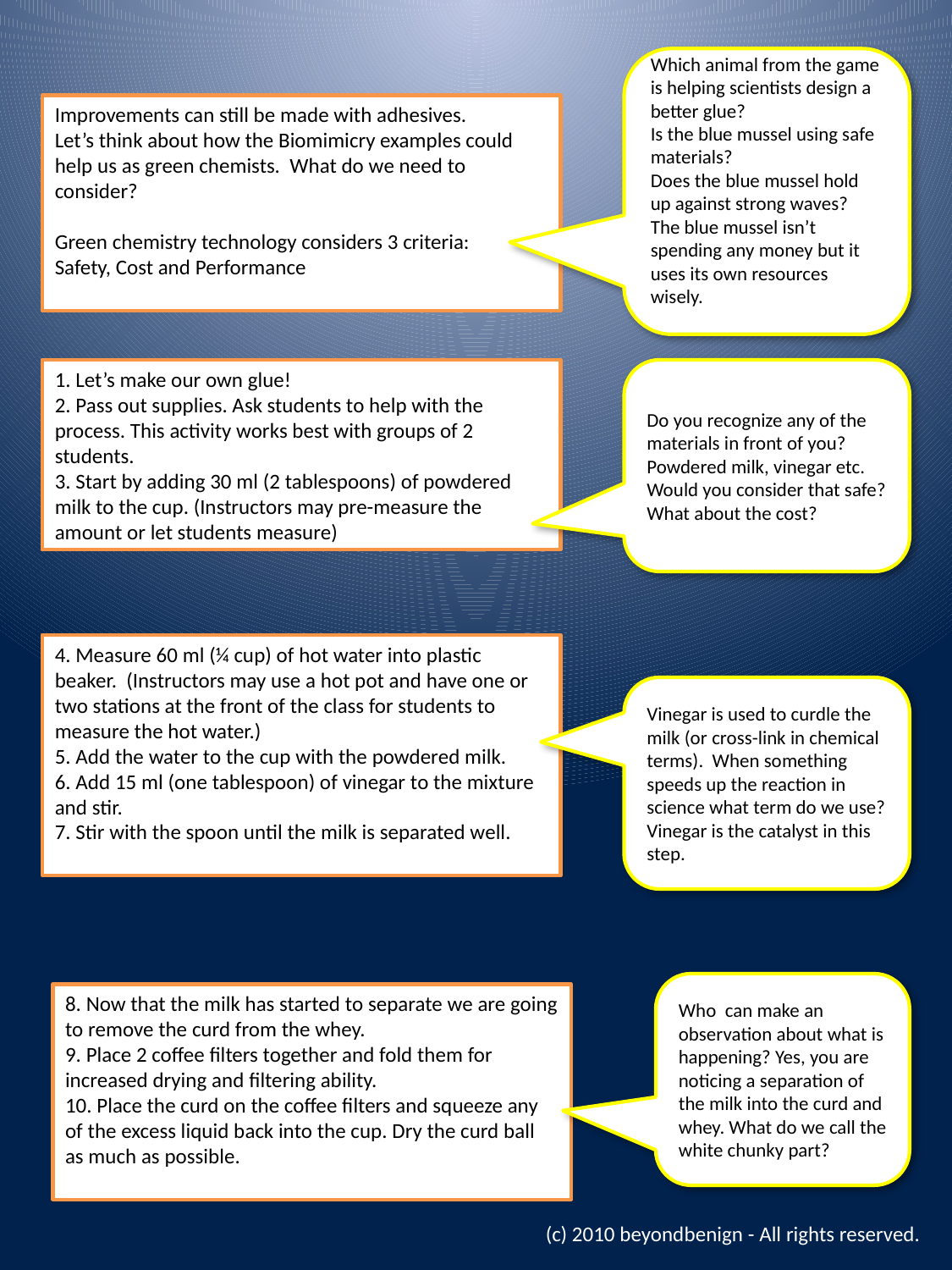

Which animal from the game is helping scientists design a better glue?
Is the blue mussel using safe materials?
Does the blue mussel hold up against strong waves?
The blue mussel isn’t spending any money but it uses its own resources wisely.

Improvements can still be made with adhesives.
Let’s think about how the Biomimicry examples could help us as green chemists.  What do we need to consider?

Green chemistry technology considers 3 criteria:
Safety, Cost and Performance

1. Let’s make our own glue!
2. Pass out supplies. Ask students to help with the process. This activity works best with groups of 2 students.
3. Start by adding 30 ml (2 tablespoons) of powdered milk to the cup. (Instructors may pre-measure the amount or let students measure)
Do you recognize any of the materials in front of you?
Powdered milk, vinegar etc.
Would you consider that safe? What about the cost?
4. Measure 60 ml (¼ cup) of hot water into plastic beaker.  (Instructors may use a hot pot and have one or two stations at the front of the class for students to measure the hot water.)
5. Add the water to the cup with the powdered milk.
6. Add 15 ml (one tablespoon) of vinegar to the mixture and stir.
7. Stir with the spoon until the milk is separated well.

Vinegar is used to curdle the milk (or cross-link in chemical terms).  When something speeds up the reaction in science what term do we use? Vinegar is the catalyst in this step.
Who  can make an observation about what is happening? Yes, you are noticing a separation of the milk into the curd and whey. What do we call the white chunky part?
8. Now that the milk has started to separate we are going to remove the curd from the whey.
9. Place 2 coffee filters together and fold them for increased drying and filtering ability.
10. Place the curd on the coffee filters and squeeze any of the excess liquid back into the cup. Dry the curd ball as much as possible.

(c) 2010 beyondbenign - All rights reserved.